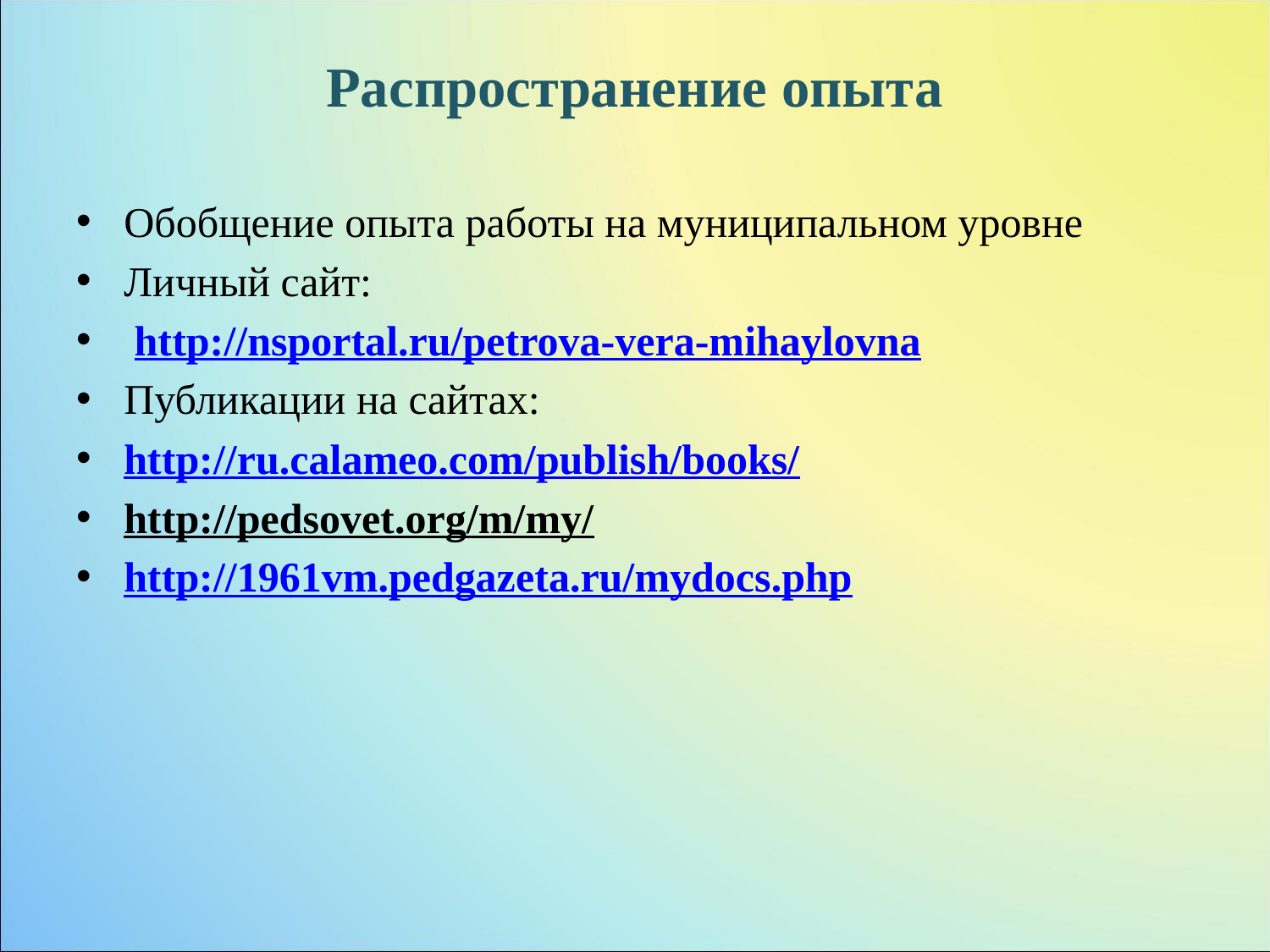

# Распространение опыта
Обобщение опыта работы на муниципальном уровне
Личный сайт:
 http://nsportal.ru/petrova-vera-mihaylovna
Публикации на сайтах:
http://ru.calameo.com/publish/books/
http://pedsovet.org/m/my/
http://1961vm.pedgazeta.ru/mydocs.php